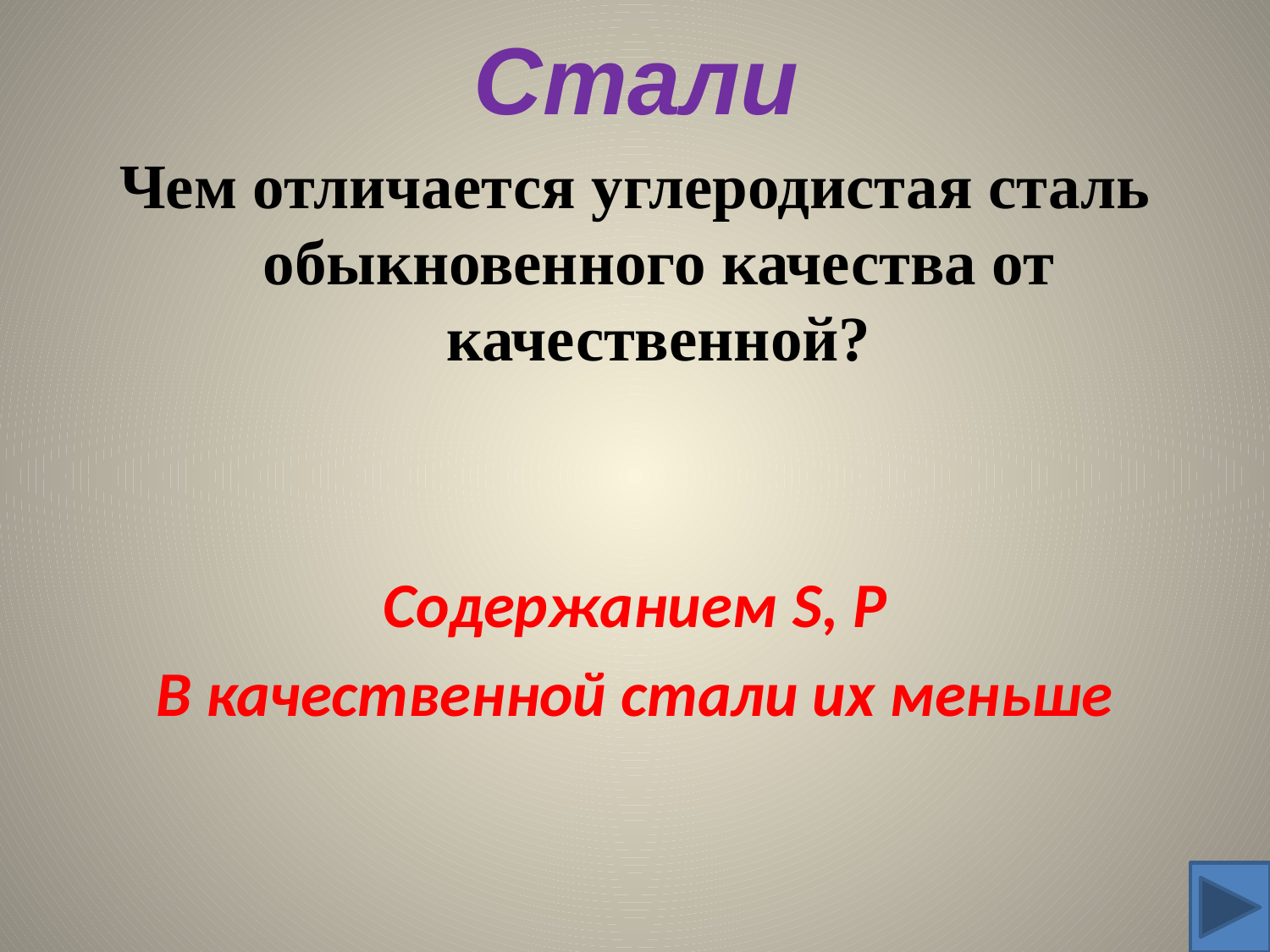

# Стали
Чем отличается углеродистая сталь обыкновенного качества от качественной?

Содержанием S, P
В качественной стали их меньше